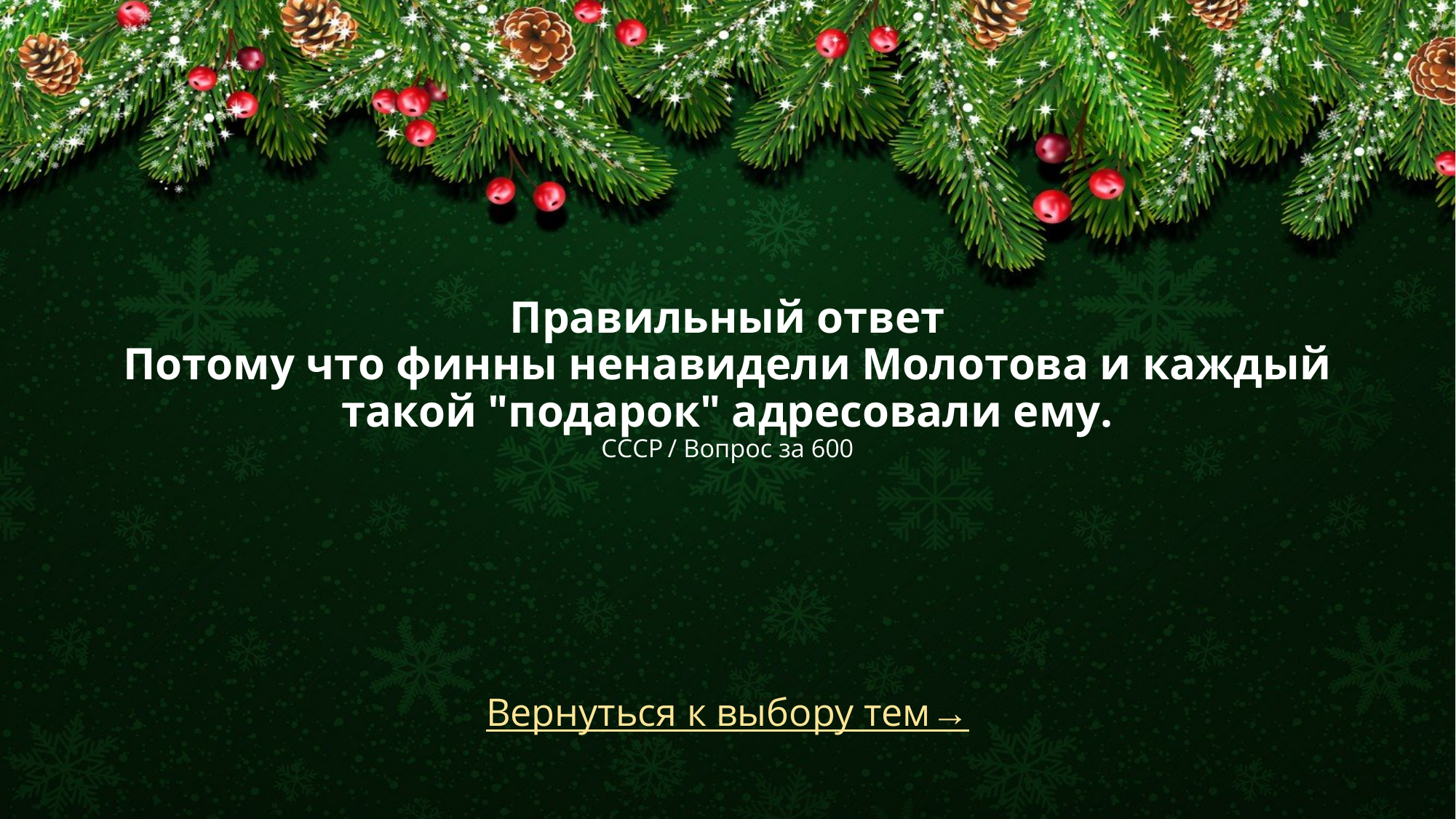

# Правильный ответ Потому что финны ненавидели Молотова и каждый такой "подарок" адресовали ему. СССР / Вопрос за 600
Вернуться к выбору тем→